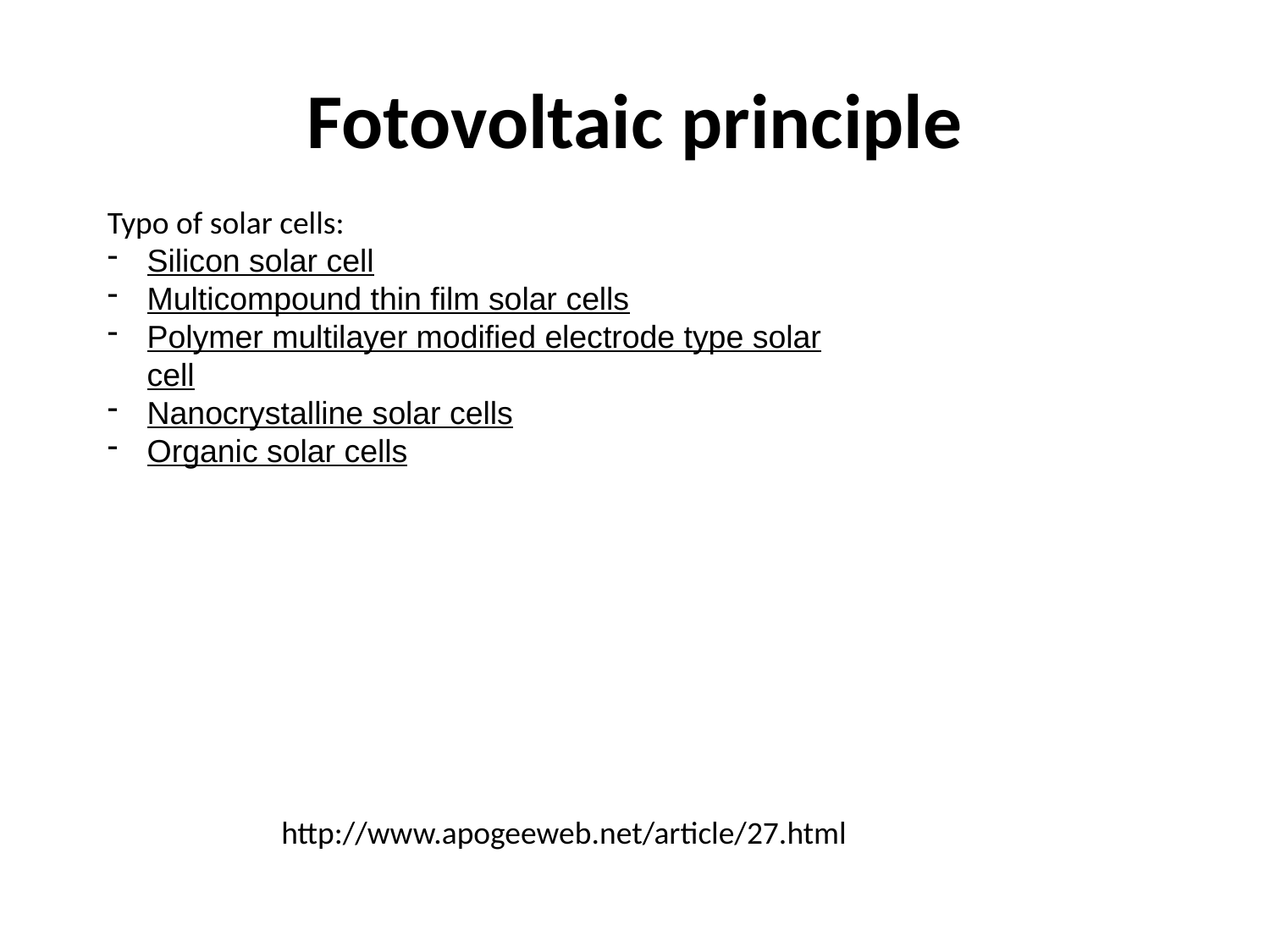

# Fotovoltaic principle
Typo of solar cells:
Silicon solar cell
Multicompound thin film solar cells
Polymer multilayer modified electrode type solar cell
Nanocrystalline solar cells
Organic solar cells

http://www.apogeeweb.net/article/27.html